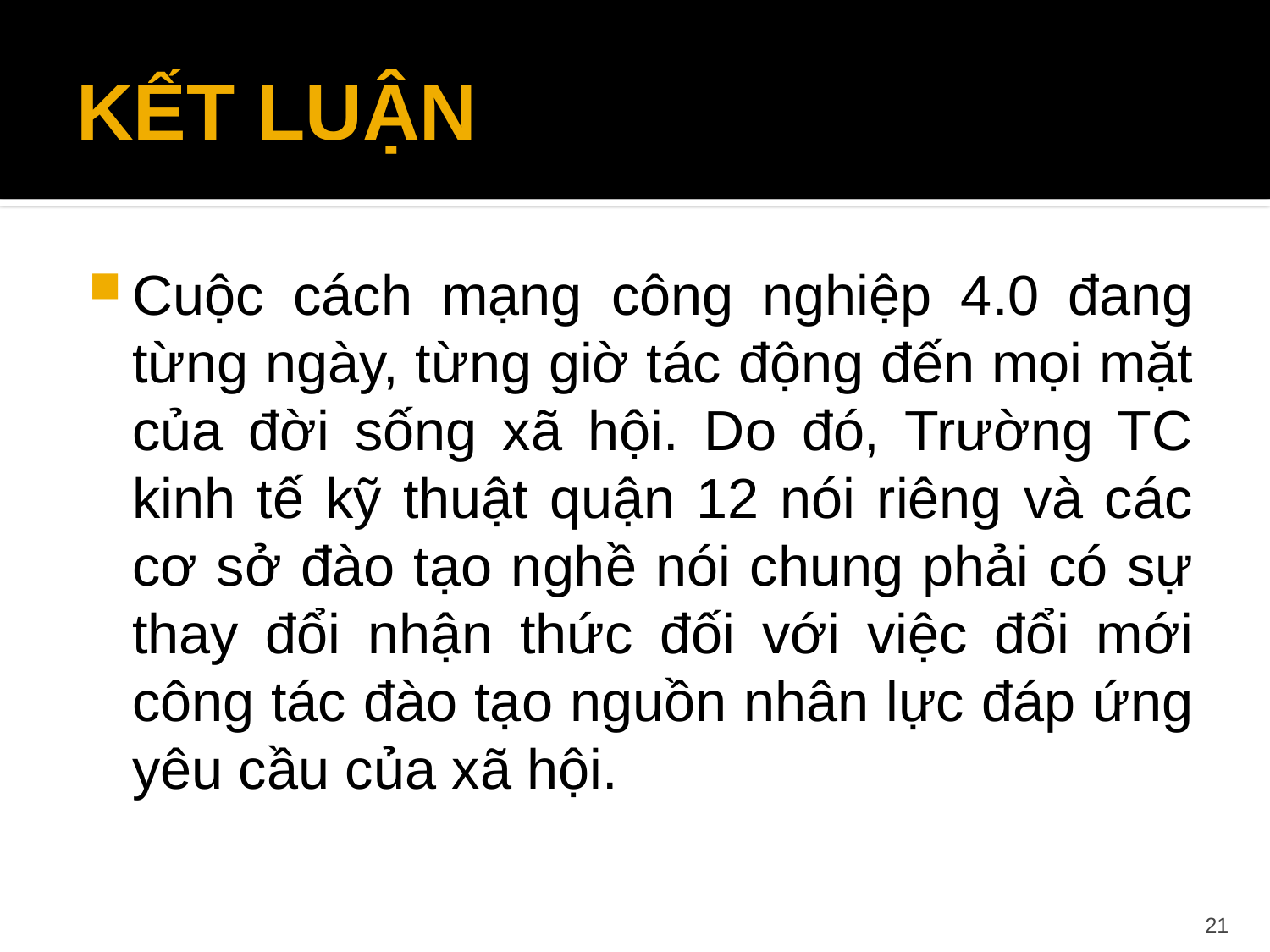

# KẾT LUẬN
Cuộc cách mạng công nghiệp 4.0 đang từng ngày, từng giờ tác động đến mọi mặt của đời sống xã hội. Do đó, Trường TC kinh tế kỹ thuật quận 12 nói riêng và các cơ sở đào tạo nghề nói chung phải có sự thay đổi nhận thức đối với việc đổi mới công tác đào tạo nguồn nhân lực đáp ứng yêu cầu của xã hội.
21